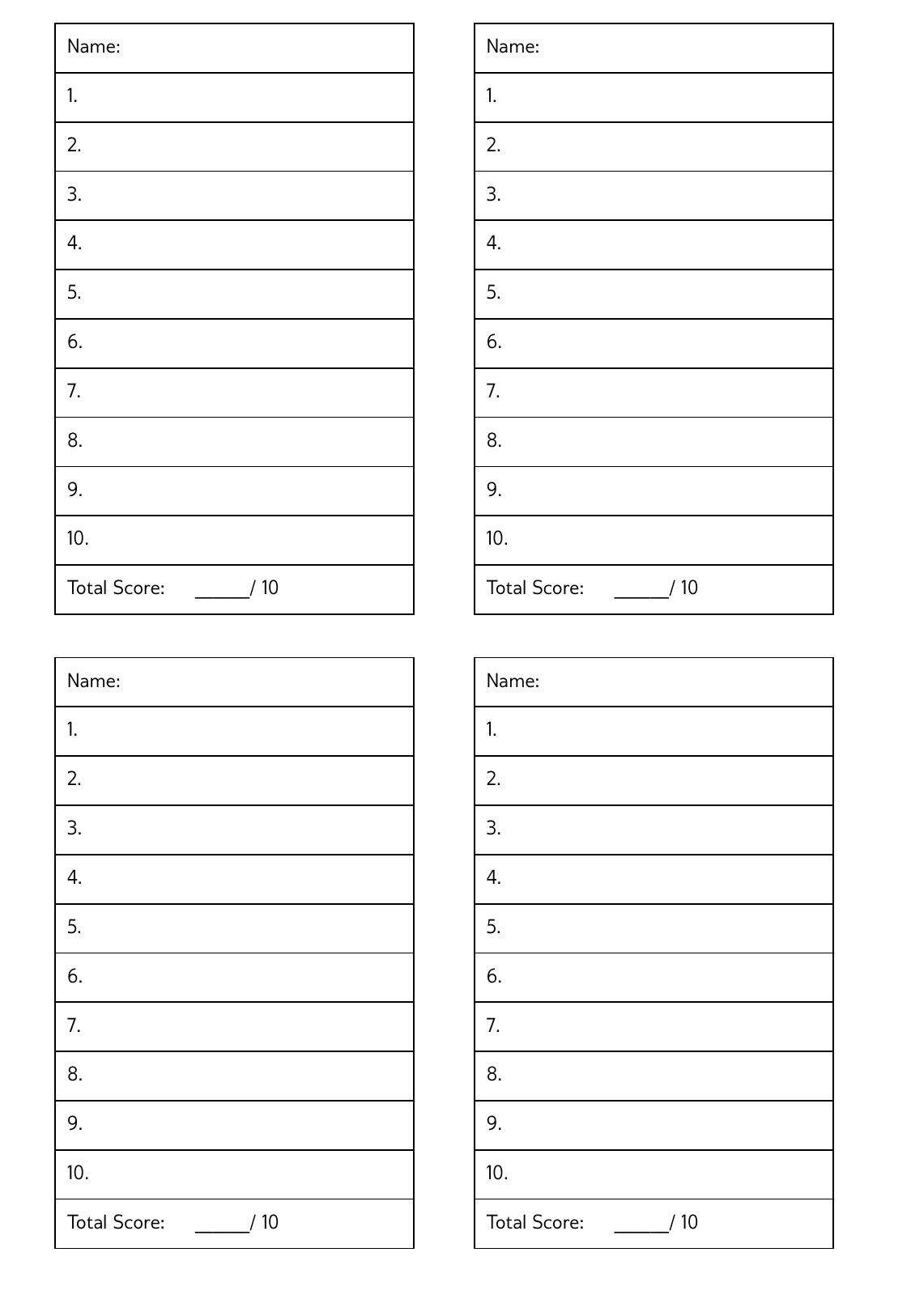

| Name: |
| --- |
| 1. |
| 2. |
| 3. |
| 4. |
| 5. |
| 6. |
| 7. |
| 8. |
| 9. |
| 10. |
| Total Score: \_\_\_\_\_\_/ 10 |
| Name: |
| --- |
| 1. |
| 2. |
| 3. |
| 4. |
| 5. |
| 6. |
| 7. |
| 8. |
| 9. |
| 10. |
| Total Score: \_\_\_\_\_\_/ 10 |
| Name: |
| --- |
| 1. |
| 2. |
| 3. |
| 4. |
| 5. |
| 6. |
| 7. |
| 8. |
| 9. |
| 10. |
| Total Score: \_\_\_\_\_\_/ 10 |
| Name: |
| --- |
| 1. |
| 2. |
| 3. |
| 4. |
| 5. |
| 6. |
| 7. |
| 8. |
| 9. |
| 10. |
| Total Score: \_\_\_\_\_\_/ 10 |